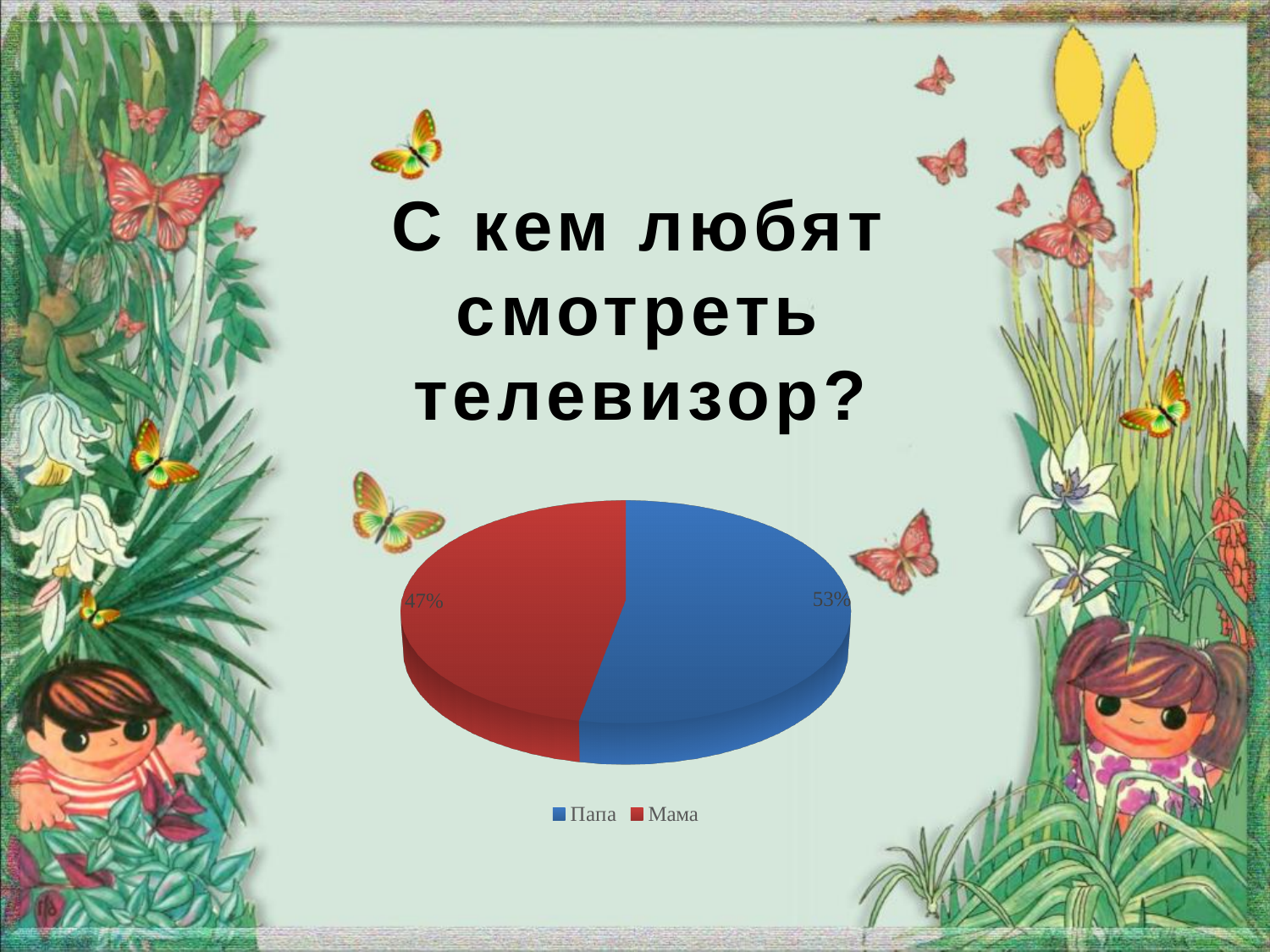

# С кем любят смотреть телевизор?

[unsupported chart]

[unsupported chart]

[unsupported chart]